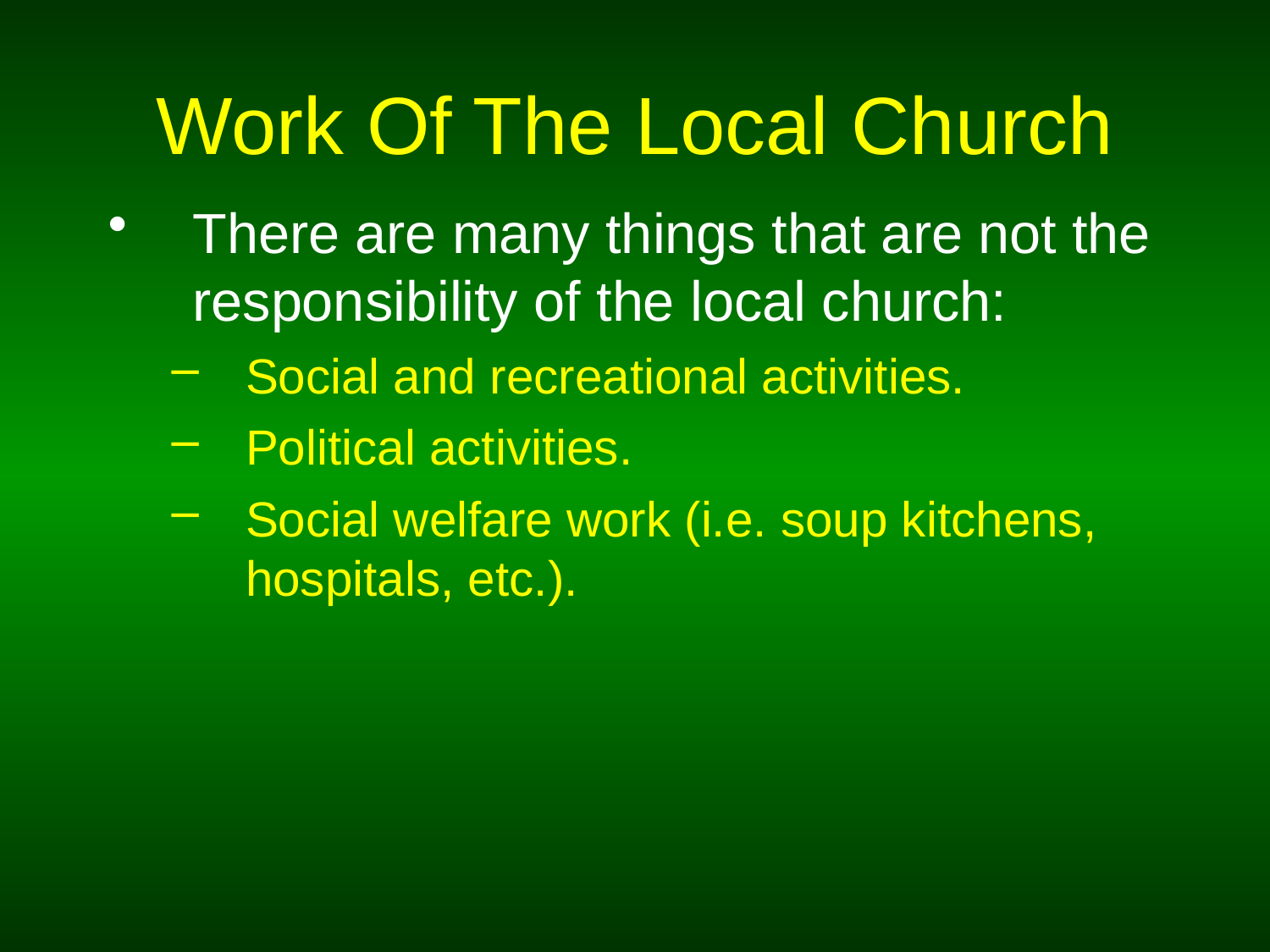

# Work Of The Local Church
There are many things that are not the responsibility of the local church:
Social and recreational activities.
Political activities.
Social welfare work (i.e. soup kitchens, hospitals, etc.).